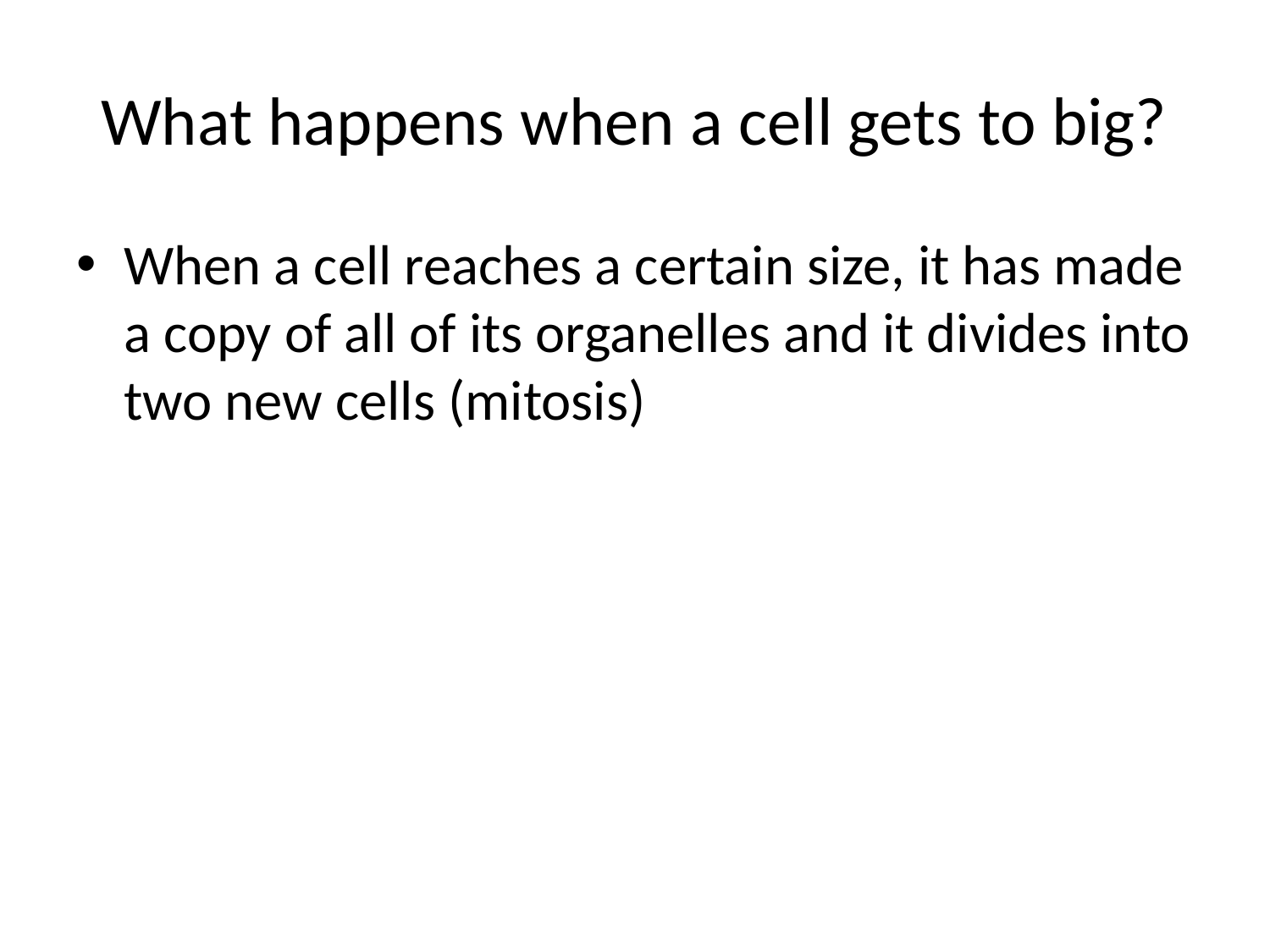

# What happens when a cell gets to big?
When a cell reaches a certain size, it has made a copy of all of its organelles and it divides into two new cells (mitosis)